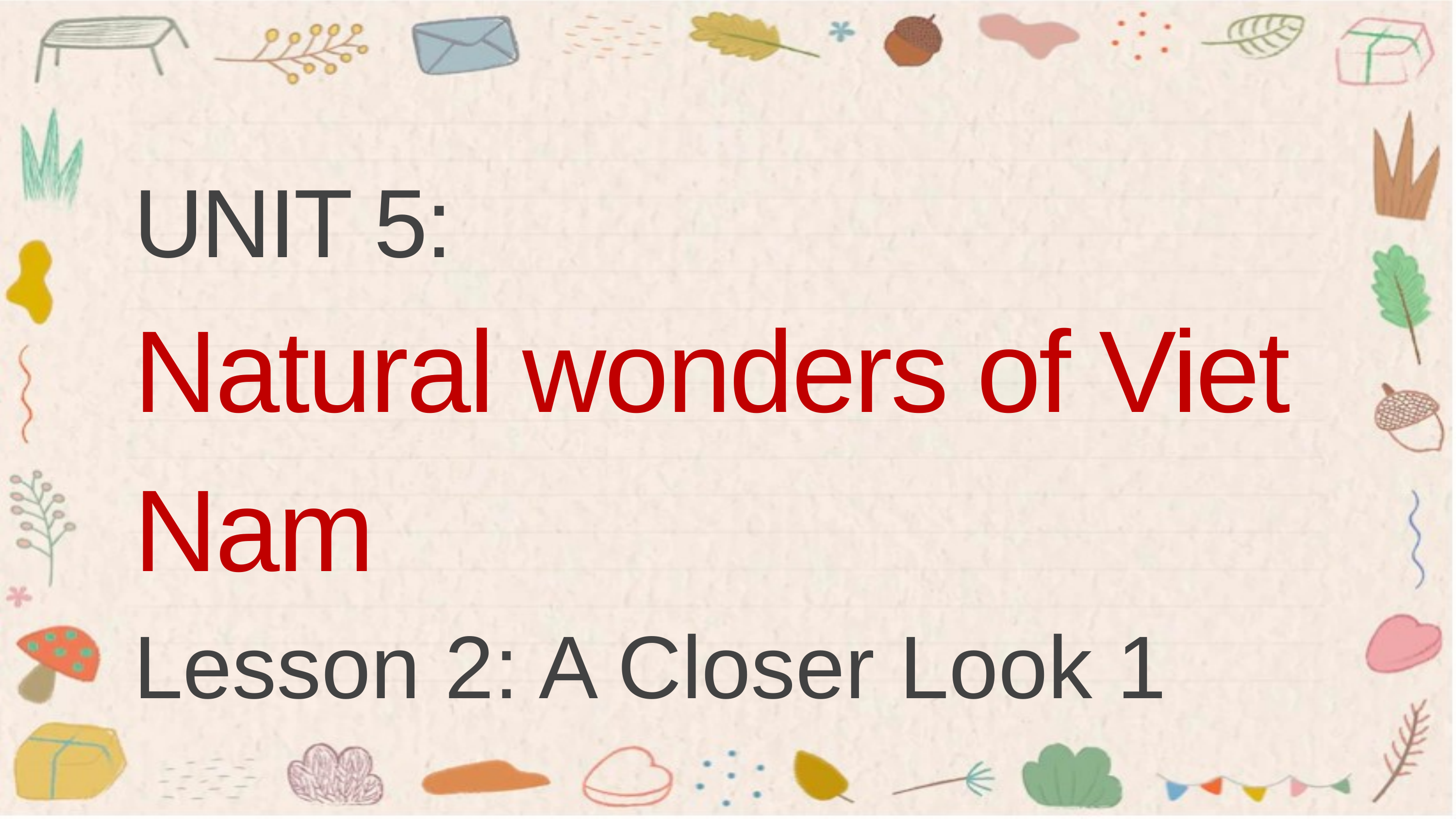

UNIT 5:
Natural wonders of Viet Nam
Lesson 2: A Closer Look 1